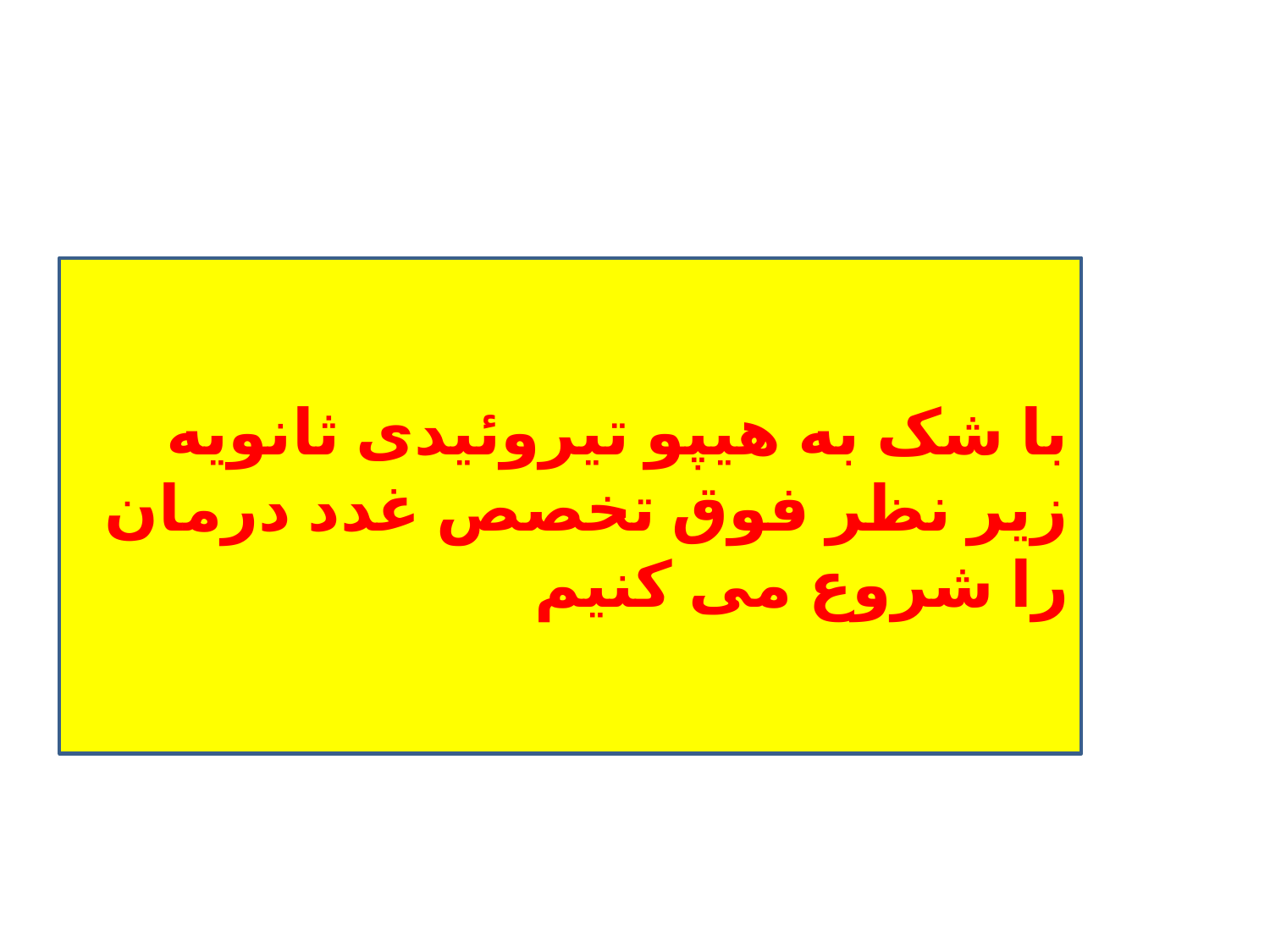

#

با شک به هیپو تیروئیدی ثانویه زیر نظر فوق تخصص غدد درمان را شروع می کنیم